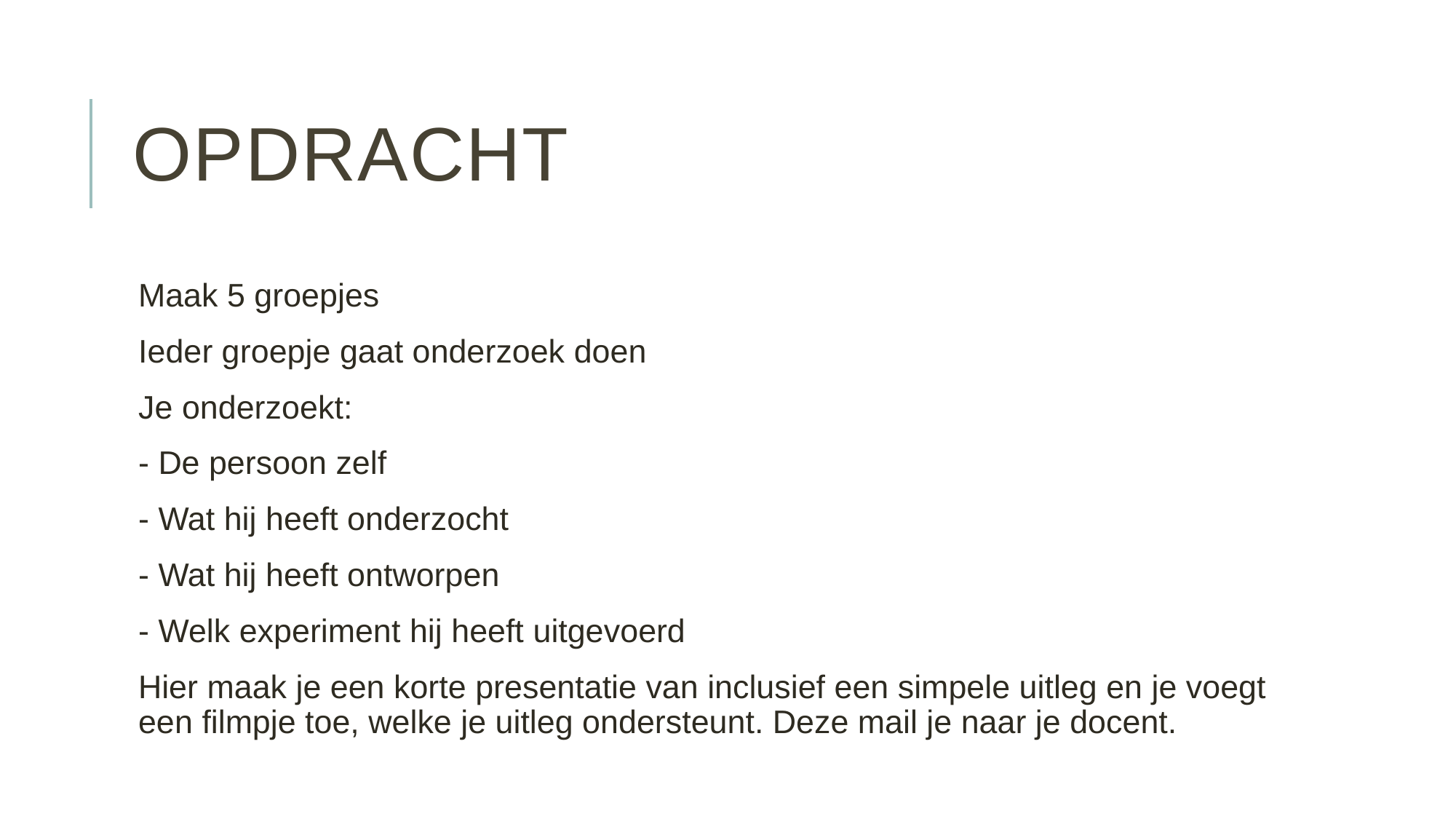

# Opdracht
Maak 5 groepjes
Ieder groepje gaat onderzoek doen
Je onderzoekt:
- De persoon zelf
- Wat hij heeft onderzocht
- Wat hij heeft ontworpen
- Welk experiment hij heeft uitgevoerd
Hier maak je een korte presentatie van inclusief een simpele uitleg en je voegt een filmpje toe, welke je uitleg ondersteunt. Deze mail je naar je docent.